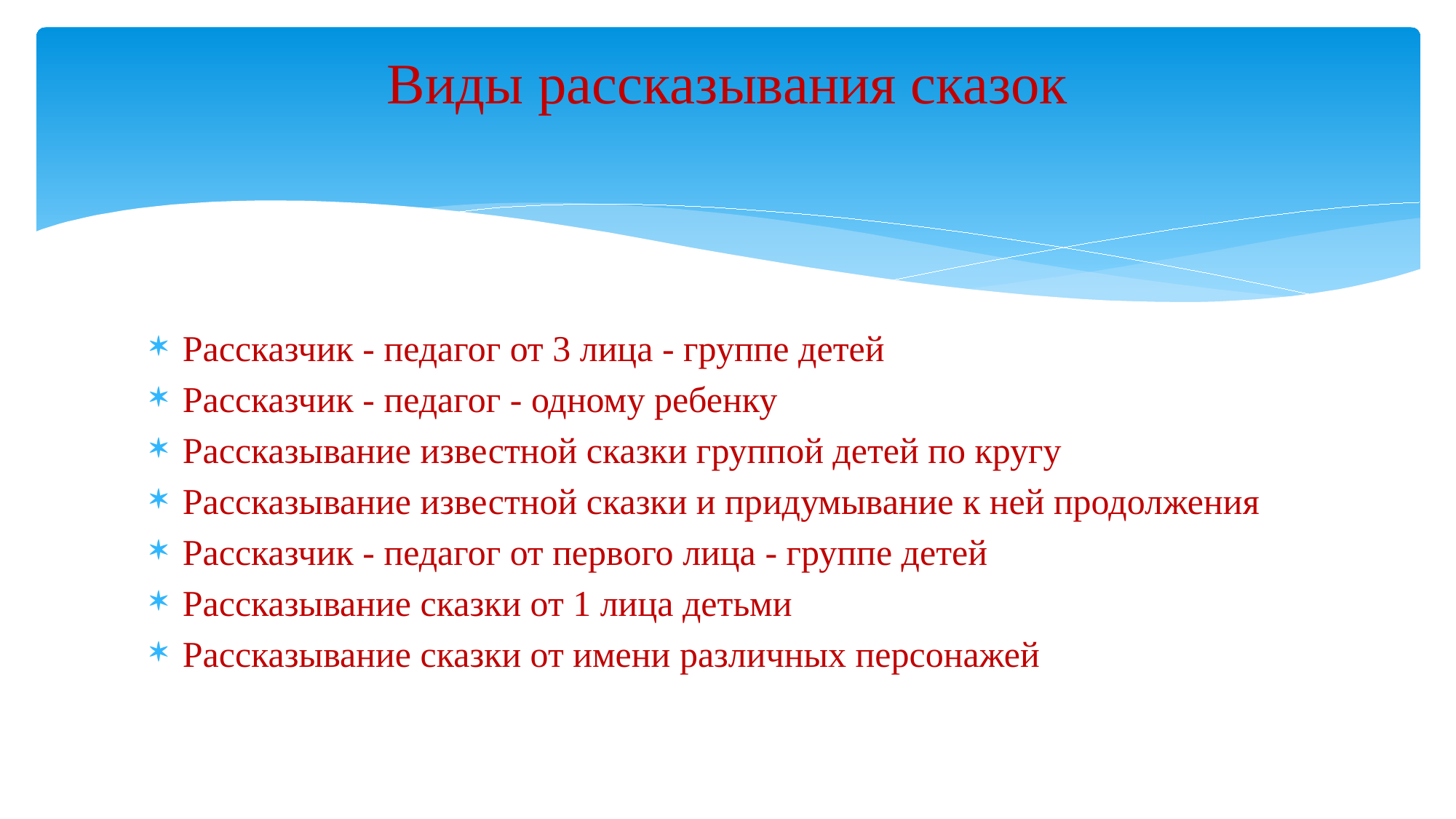

# Виды рассказывания сказок
Рассказчик - педагог от 3 лица - группе детей
Рассказчик - педагог - одному ребенку
Рассказывание известной сказки группой детей по кругу
Рассказывание известной сказки и придумывание к ней продолжения
Рассказчик - педагог от первого лица - группе детей
Рассказывание сказки от 1 лица детьми
Рассказывание сказки от имени различных персонажей